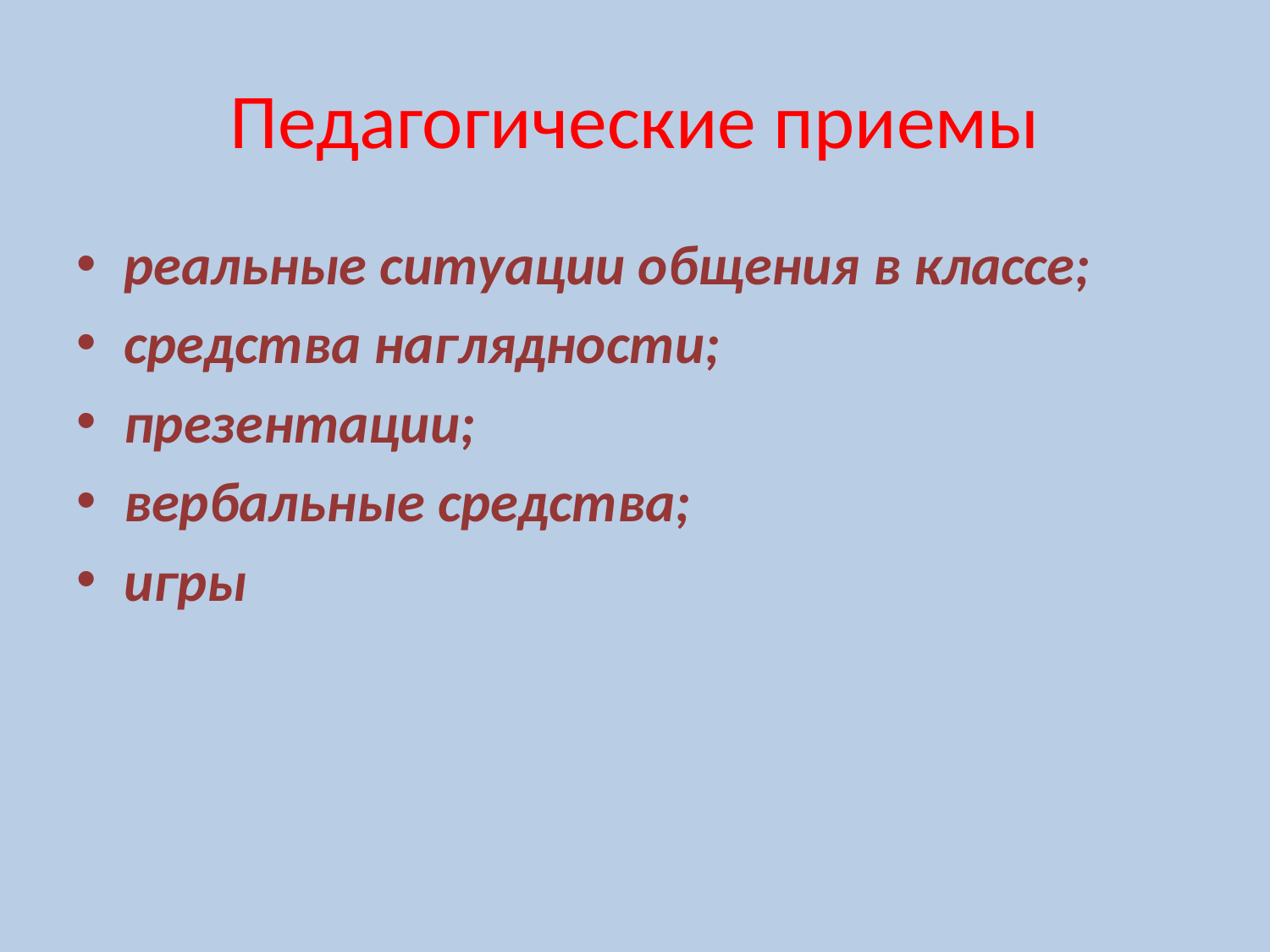

# Педагогические приемы
реальные ситуации общения в классе;
средства наглядности;
презентации;
вербальные средства;
игры